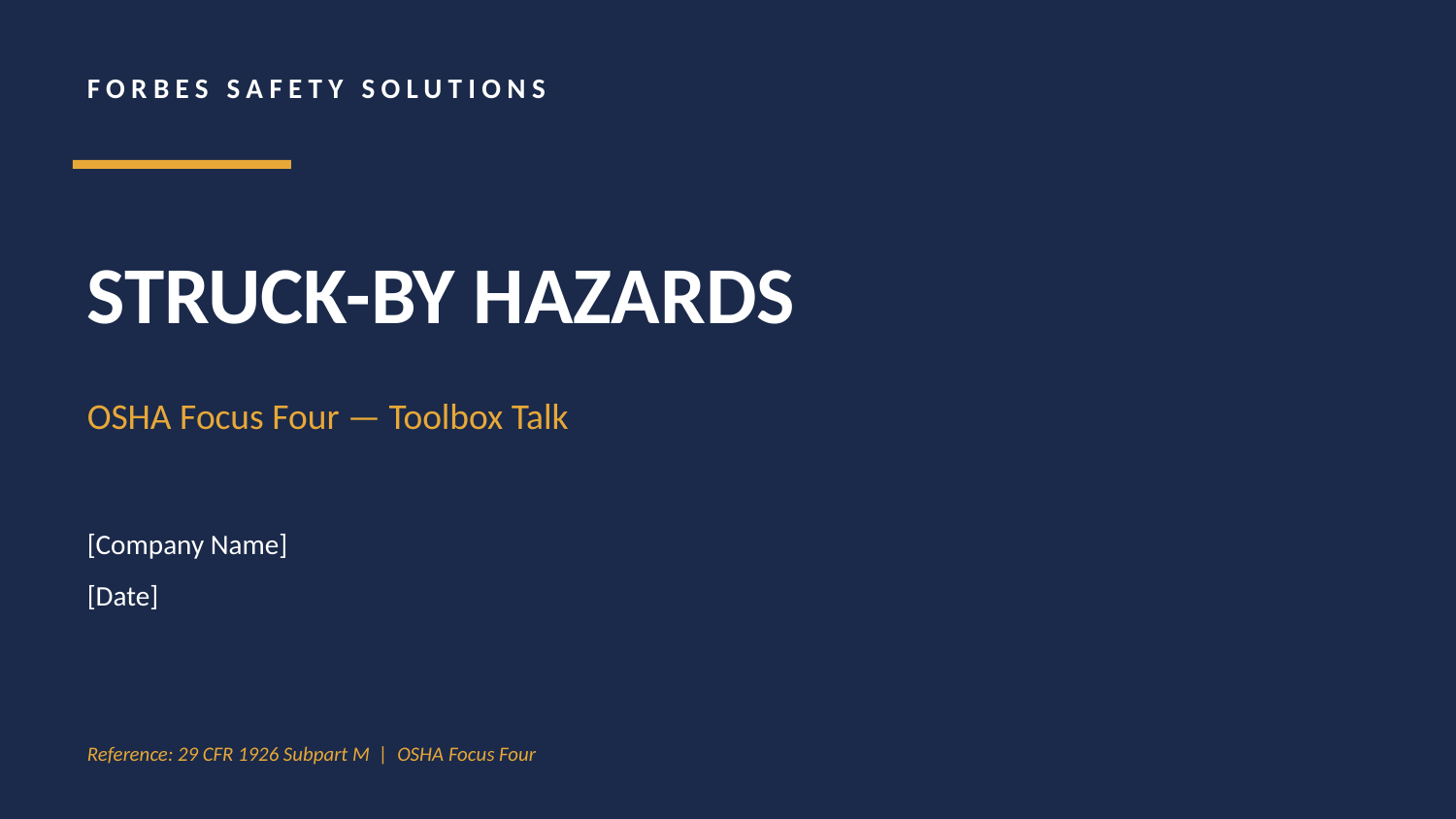

FORBES SAFETY SOLUTIONS

STRUCK-BY HAZARDS
OSHA Focus Four — Toolbox Talk
[Company Name]
[Date]
Reference: 29 CFR 1926 Subpart M  |  OSHA Focus Four